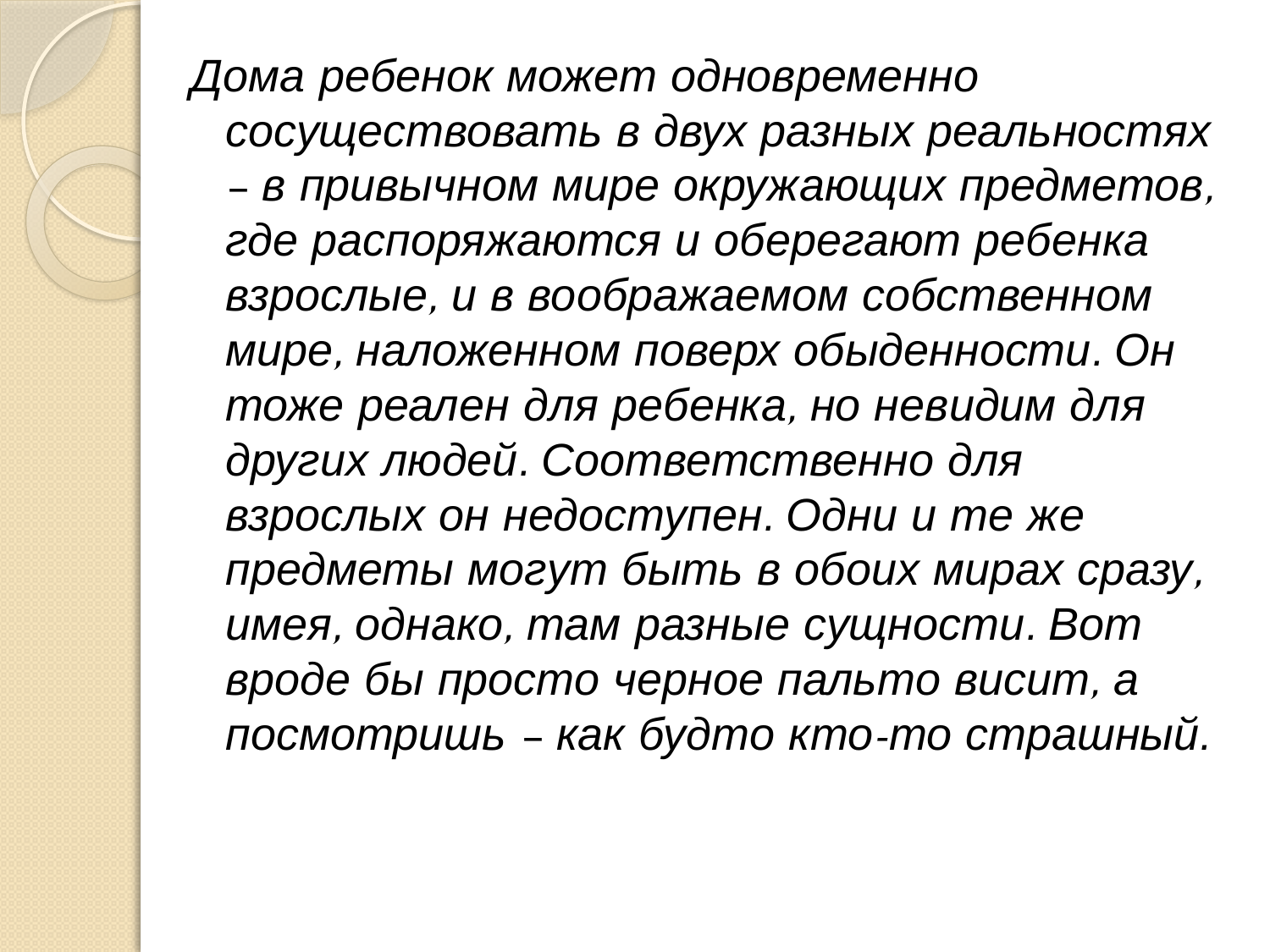

Дома ребенок может одновременно сосуществовать в двух разных реальностях – в привычном мире окружающих предметов, где распоряжаются и оберегают ребенка взрослые, и в воображаемом собственном мире, наложенном поверх обыденности. Он тоже реален для ребенка, но невидим для других людей. Соответственно для взрослых он недоступен. Одни и те же предметы могут быть в обоих мирах сразу, имея, однако, там разные сущности. Вот вроде бы просто черное пальто висит, а посмотришь – как будто кто-то страшный.